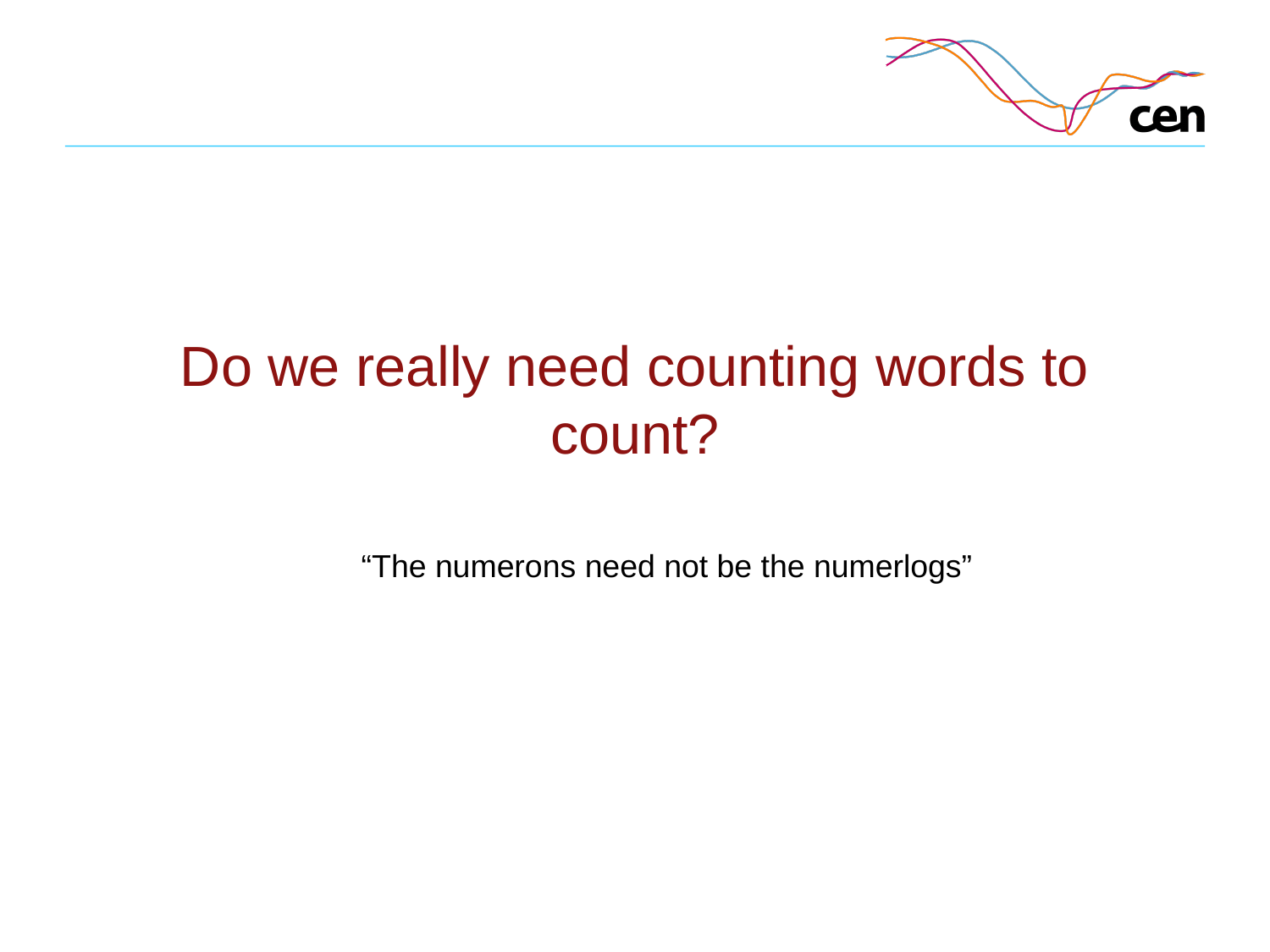

# Do we really need counting words to count?
“The numerons need not be the numerlogs”